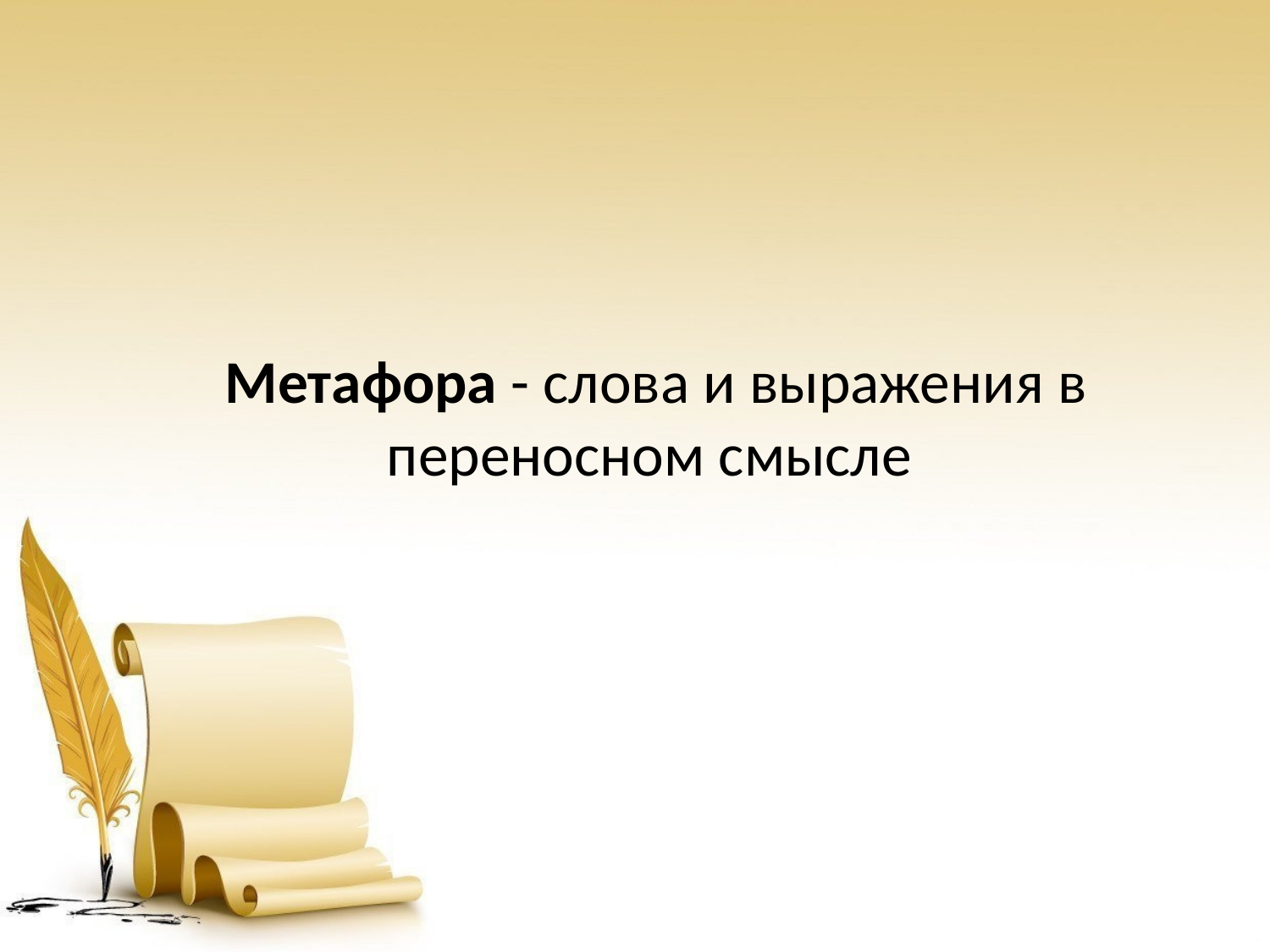

# Метафора - слова и выражения в переносном смысле